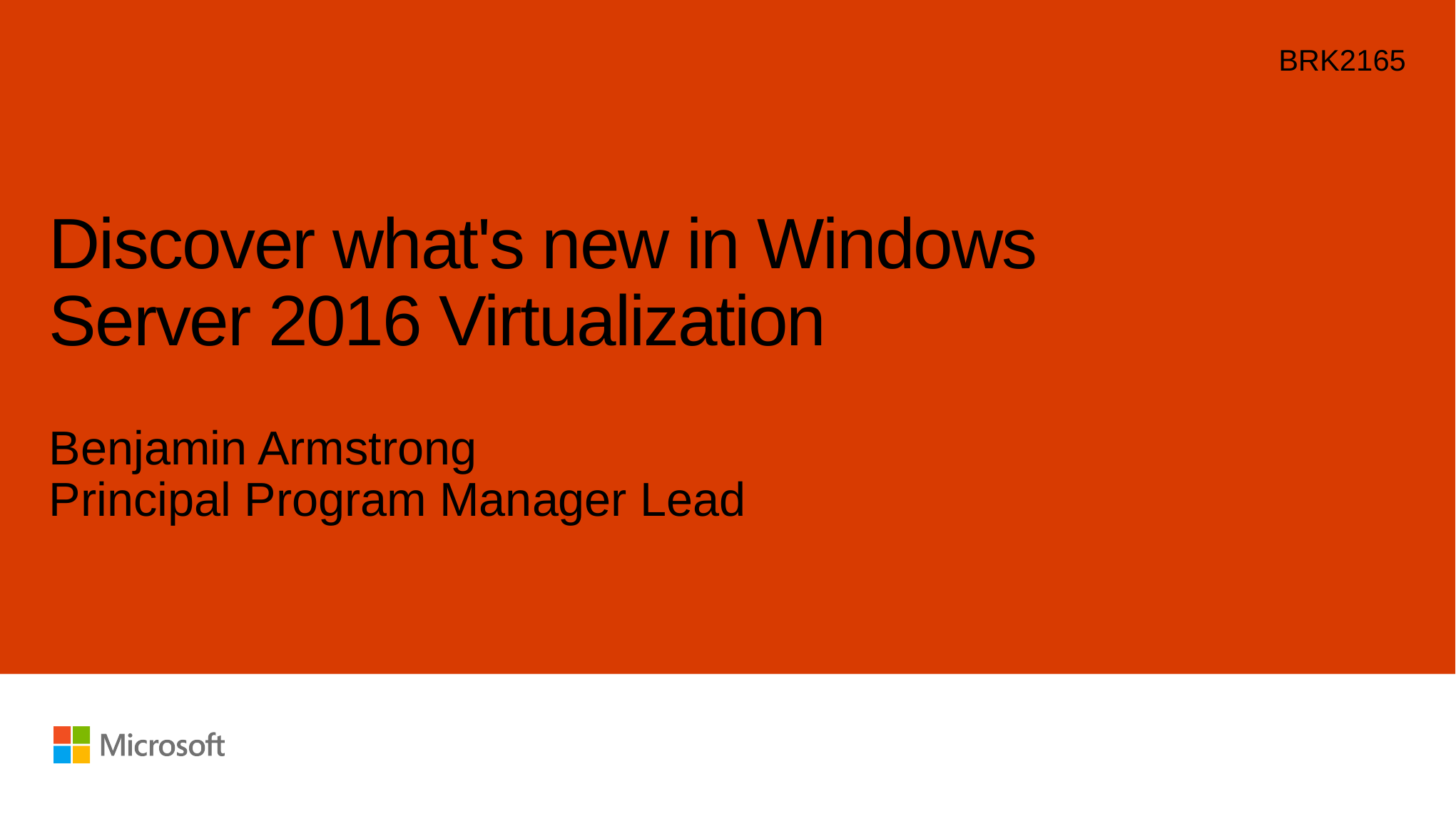

BRK2165
# Discover what's new in Windows Server 2016 Virtualization
Benjamin Armstrong
Principal Program Manager Lead